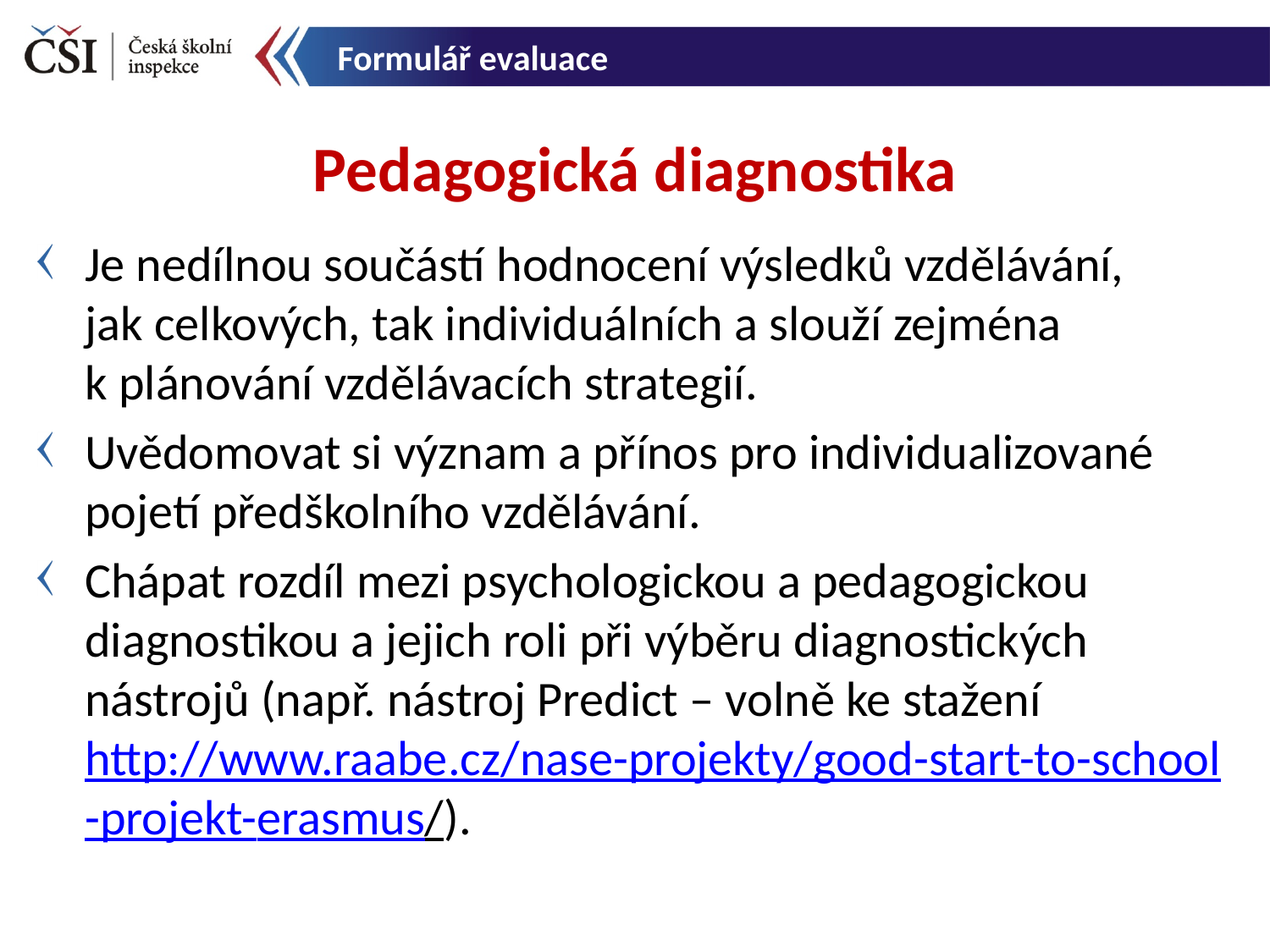

Formulář evaluace
Pedagogická diagnostika
Je nedílnou součástí hodnocení výsledků vzdělávání,
jak celkových, tak individuálních a slouží zejména
k plánování vzdělávacích strategií.
Uvědomovat si význam a přínos pro individualizované pojetí předškolního vzdělávání.
Chápat rozdíl mezi psychologickou a pedagogickou diagnostikou a jejich roli při výběru diagnostických nástrojů (např. nástroj Predict – volně ke stažení http://www.raabe.cz/nase-projekty/good-start-to-school-projekt-erasmus/).